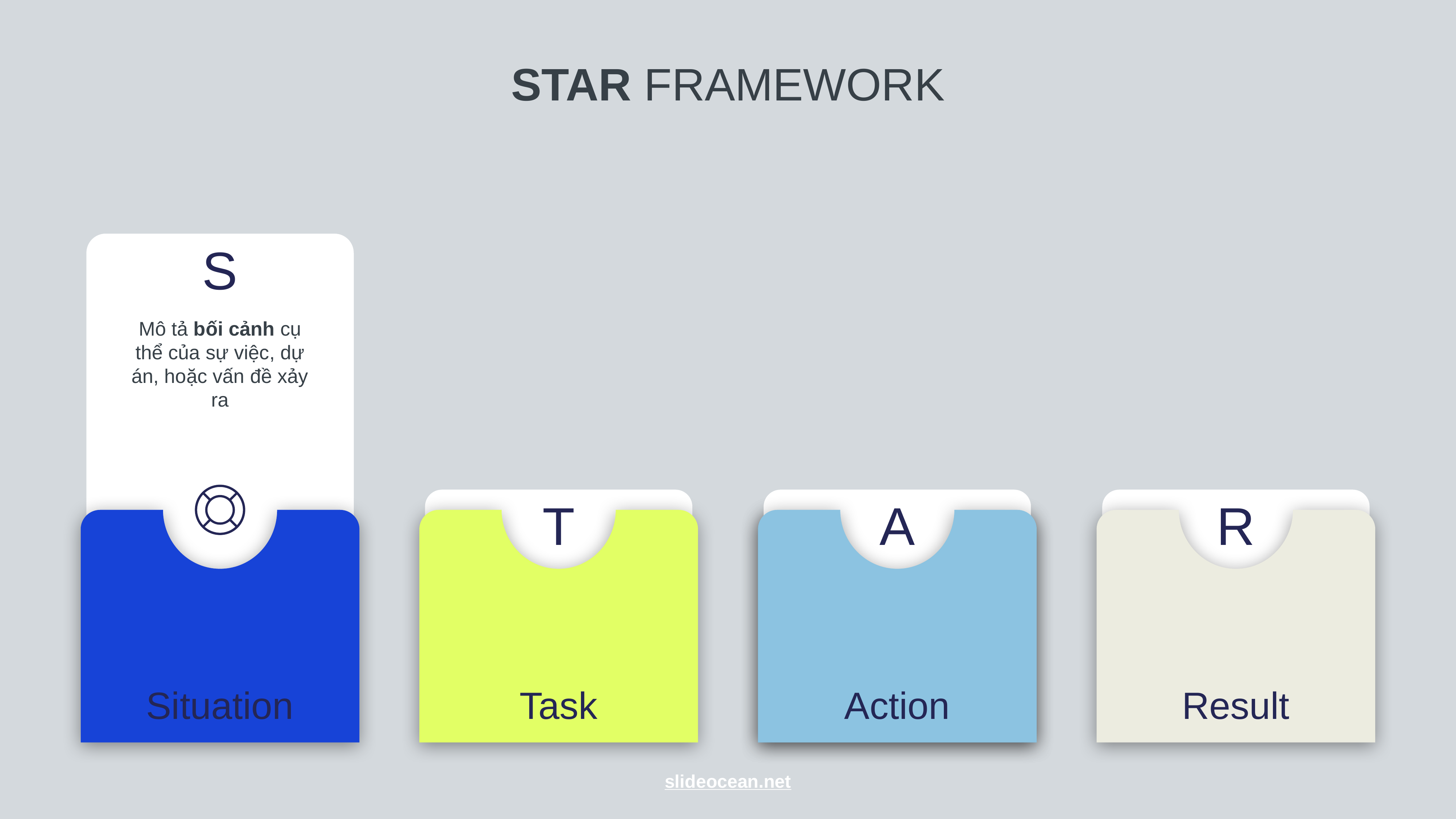

STAR FRAMEWORK

S
Mô tả bối cảnh cụ thể của sự việc, dự án, hoặc vấn đề xảy ra

T
A
R

Nêu rõ vai trò, trách nhiệm hoặc mục tiêu mà bạn cần đạt được trong tình huống đó
Chi tiết những hành động cụ thể mà bạn đã thực hiện để giải quyết vấn đề hoặc hoàn thành nhiệm vụ
Trình bày kết quả đạt được sau khi thực hiện hành động – tốt nhất là có số liệu minh chứng hoặc tác động cụ thể

Situation
Task
Action
Result